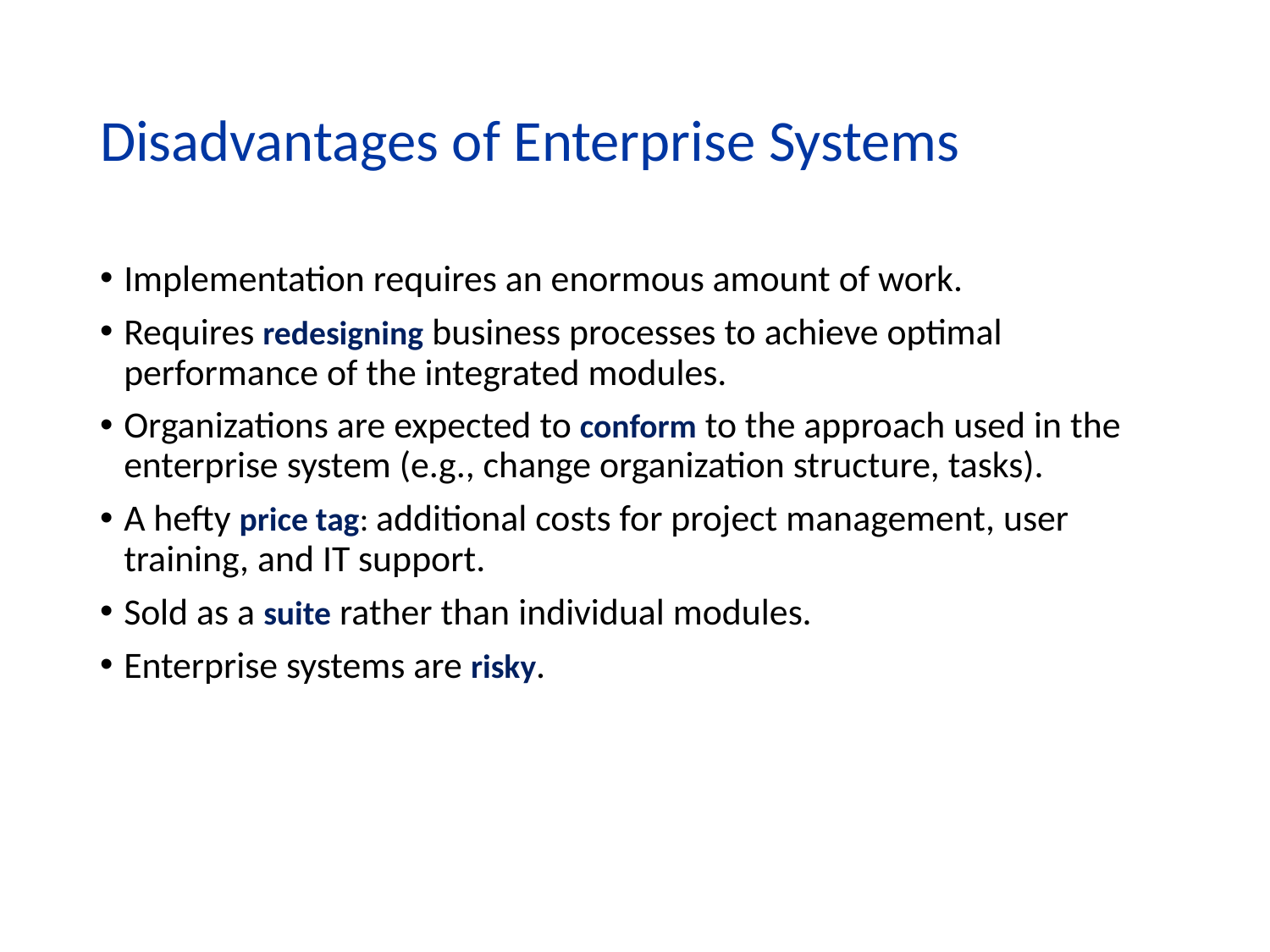

# Disadvantages of Enterprise Systems
Implementation requires an enormous amount of work.
Requires redesigning business processes to achieve optimal performance of the integrated modules.
Organizations are expected to conform to the approach used in the enterprise system (e.g., change organization structure, tasks).
A hefty price tag: additional costs for project management, user training, and IT support.
Sold as a suite rather than individual modules.
Enterprise systems are risky.